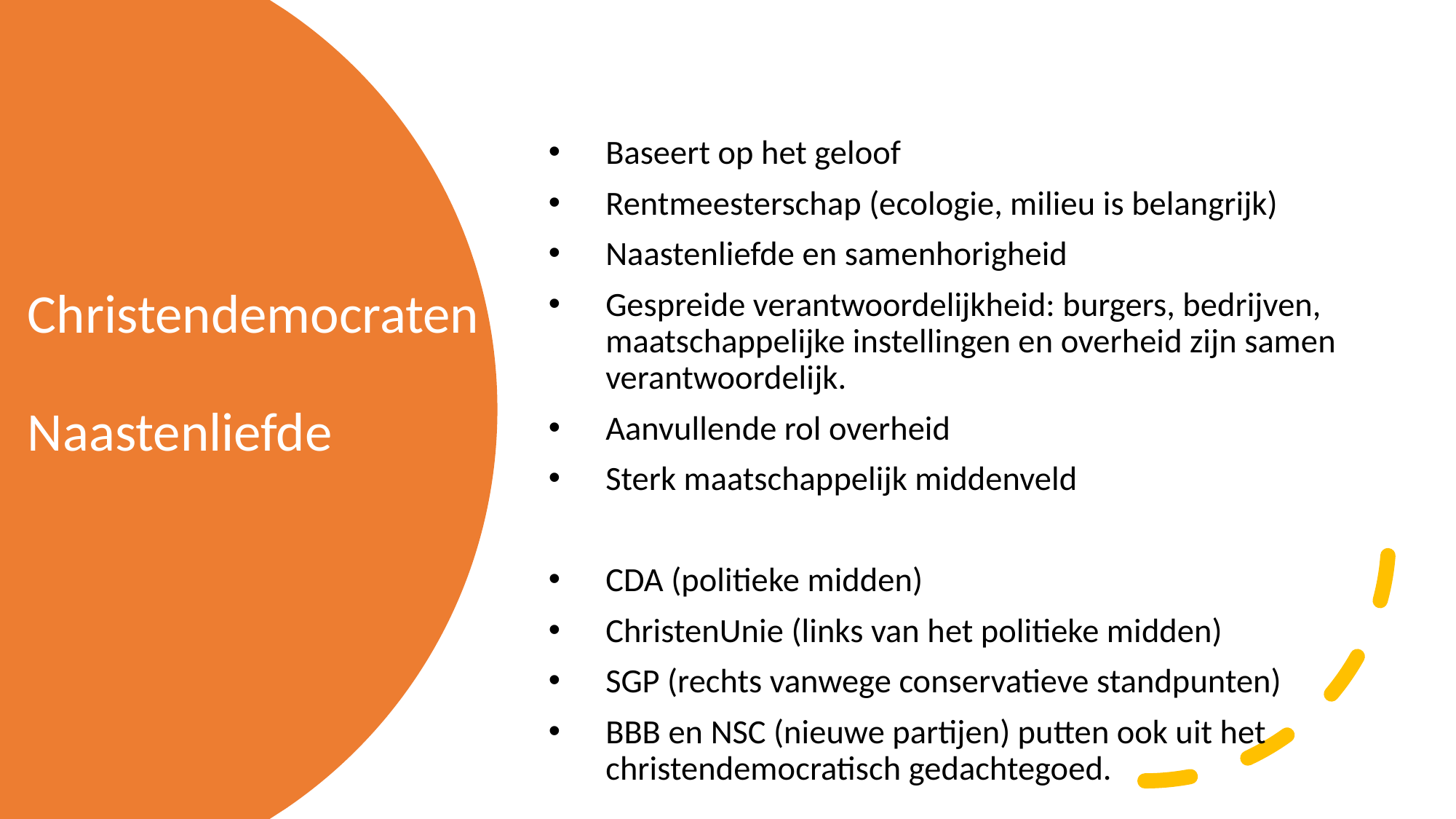

Baseert op het geloof
Rentmeesterschap (ecologie, milieu is belangrijk)
Naastenliefde en samenhorigheid
Gespreide verantwoordelijkheid: burgers, bedrijven, maatschappelijke instellingen en overheid zijn samen verantwoordelijk.
Aanvullende rol overheid
Sterk maatschappelijk middenveld

CDA (politieke midden)
ChristenUnie (links van het politieke midden)
SGP (rechts vanwege conservatieve standpunten)
BBB en NSC (nieuwe partijen) putten ook uit het christendemocratisch gedachtegoed.

# Christendemocraten Naastenliefde